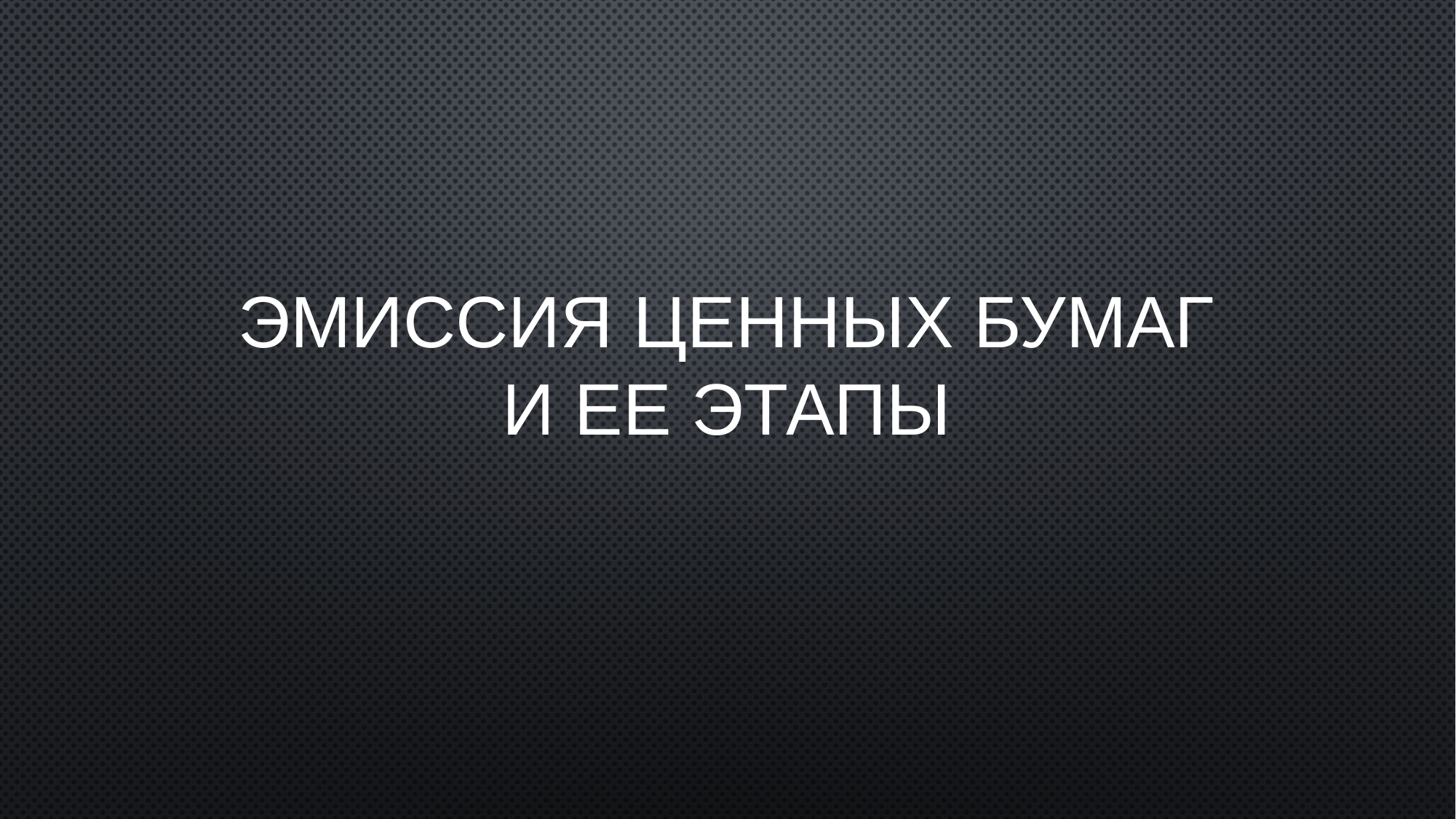

# Эмиссия ценных бумаг и ее этапы